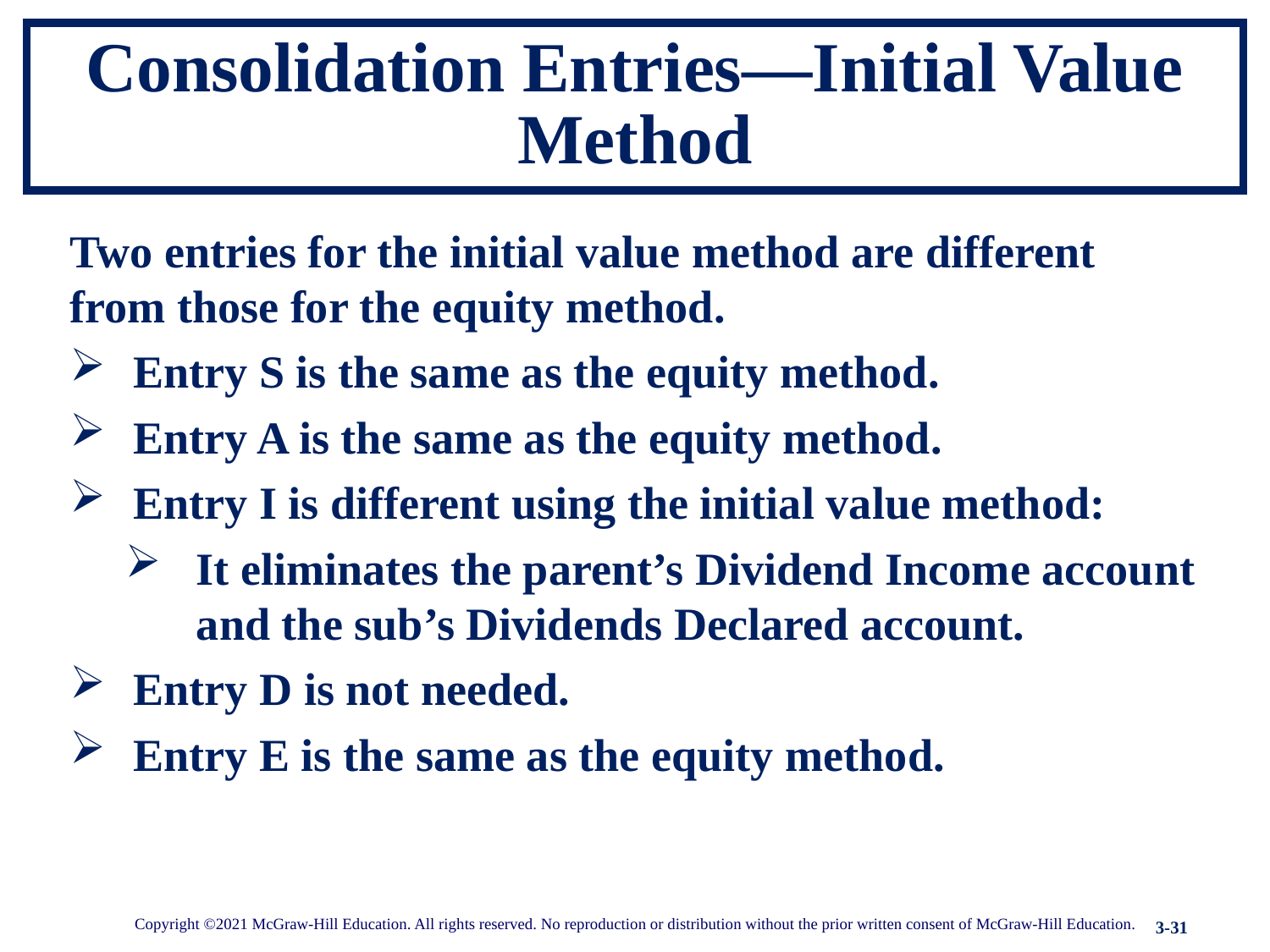

# Consolidation Entries—Initial Value Method
Two entries for the initial value method are different from those for the equity method.
Entry S is the same as the equity method.
Entry A is the same as the equity method.
Entry I is different using the initial value method:
It eliminates the parent’s Dividend Income account and the sub’s Dividends Declared account.
Entry D is not needed.
Entry E is the same as the equity method.
Copyright ©2021 McGraw-Hill Education. All rights reserved. No reproduction or distribution without the prior written consent of McGraw-Hill Education.
3-31